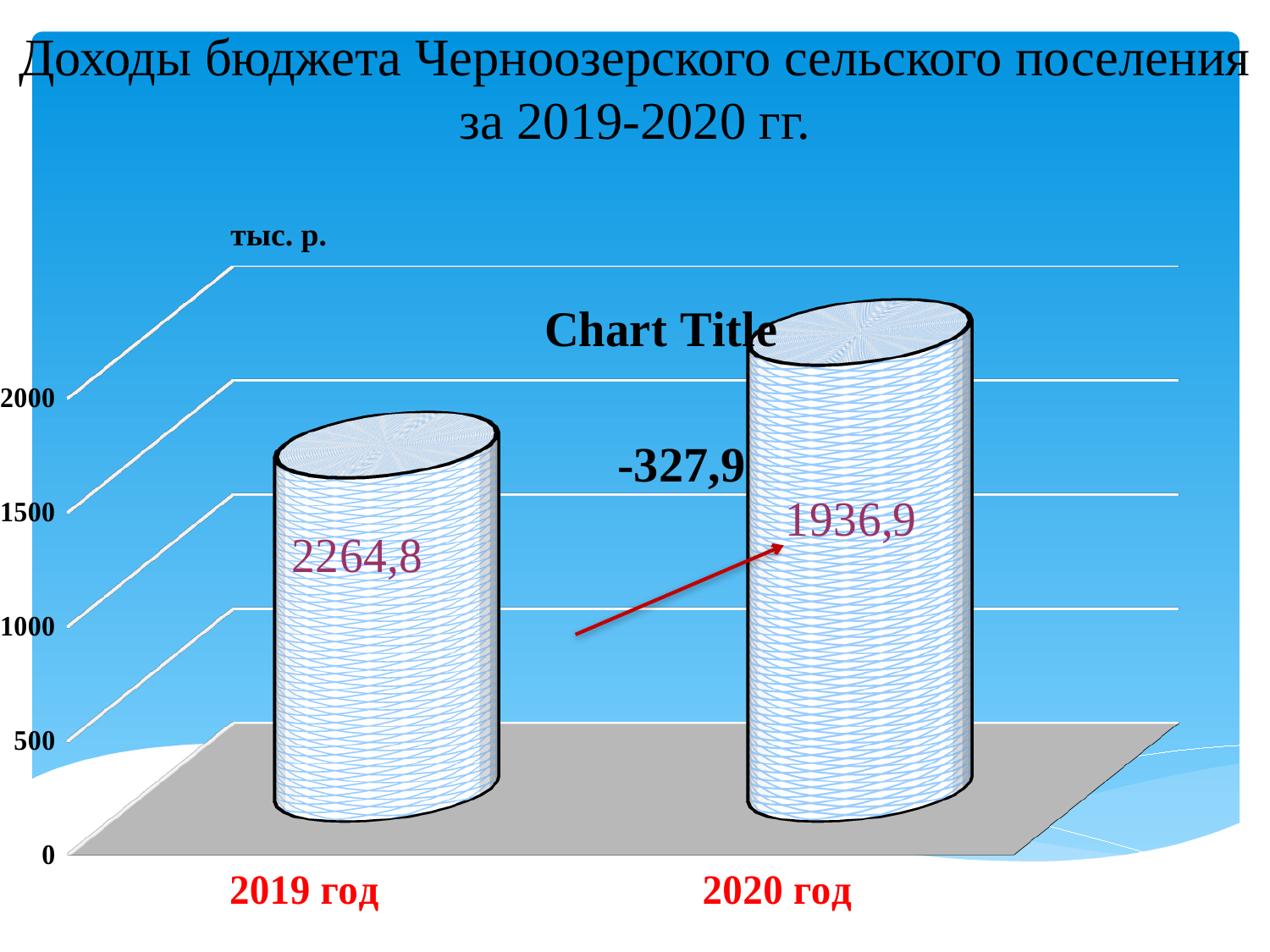

# Доходы бюджета Черноозерского сельского поселения за 2019-2020 гг.
тыс. р.

[unsupported chart]

-327,9